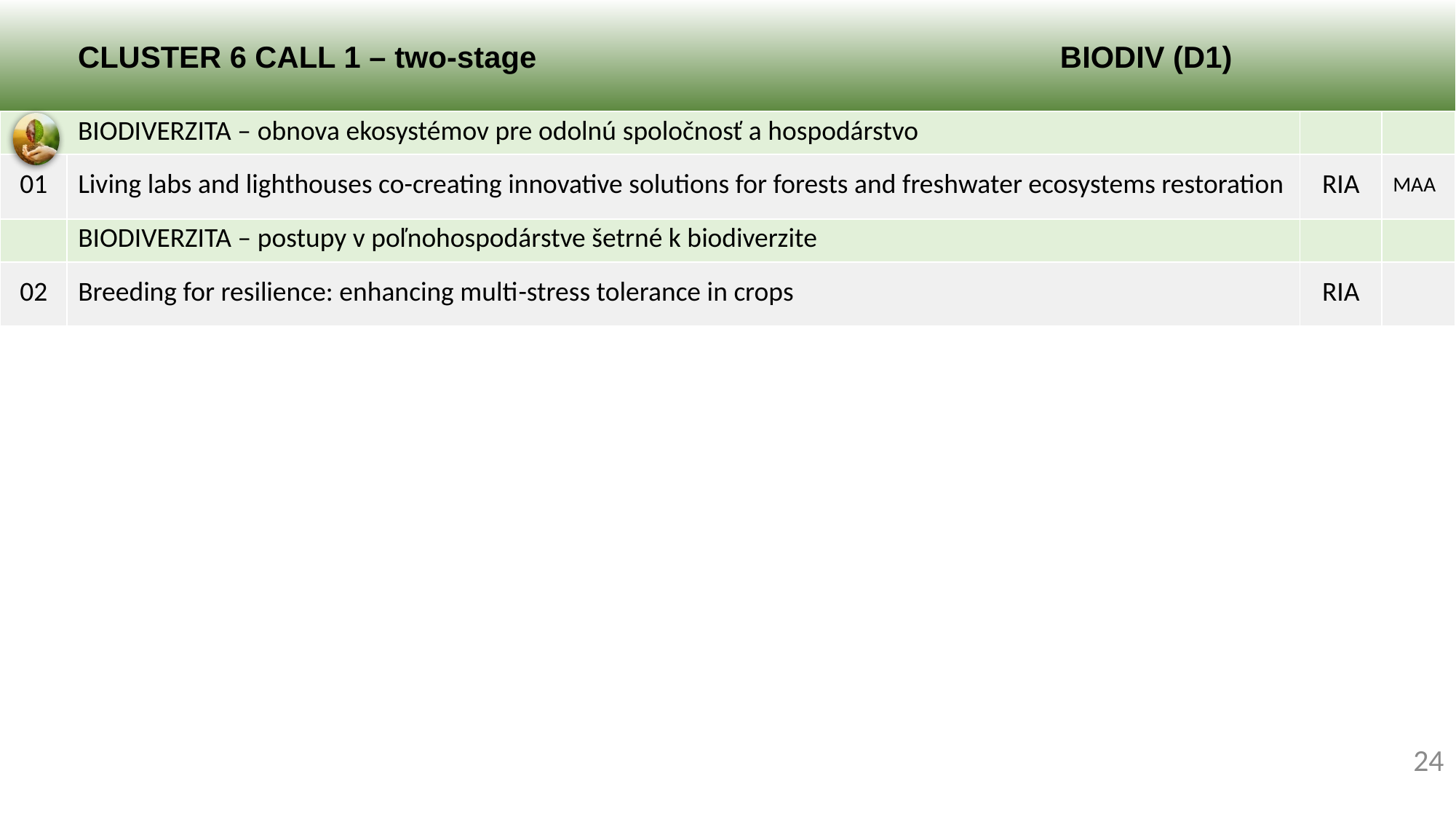

# Cluster 6 Call 1 – two-stage 					        BIODIV (D1)
| Biodiverzita – obnova ekosystémov pre odolnú spoločnosť a hospodárstvo |  |  |  |
| --- | --- | --- | --- |
| 01 | Living labs and lighthouses co-creating innovative solutions for forests and freshwater ecosystems restoration | RIA | MAA |
|  | Biodiverzita – postupy v poľnohospodárstve šetrné k biodiverzite |  |  |
| 02 | Breeding for resilience: enhancing multi-stress tolerance in crops | RIA |  |

24